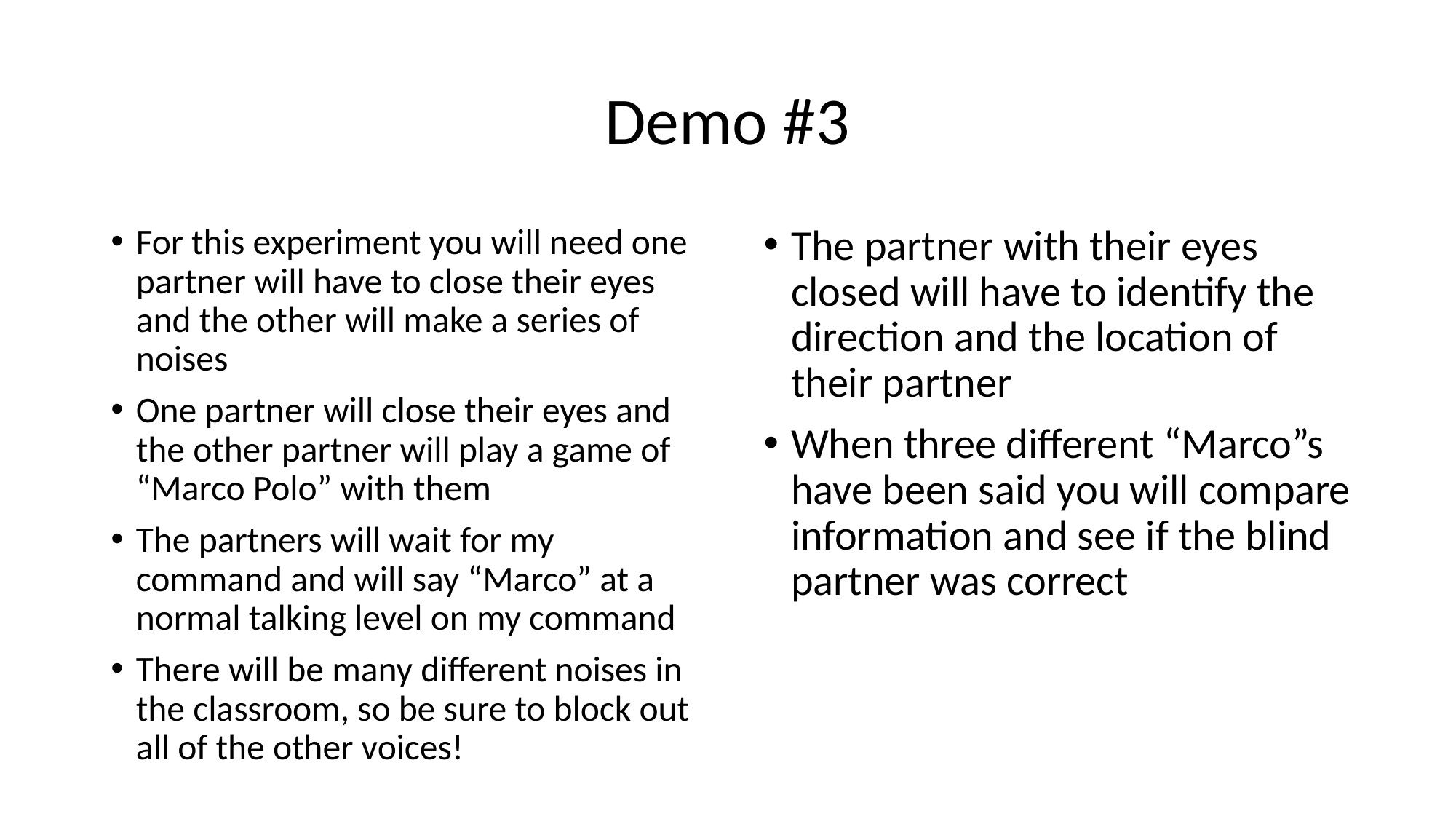

# Demo #3
For this experiment you will need one partner will have to close their eyes and the other will make a series of noises
One partner will close their eyes and the other partner will play a game of “Marco Polo” with them
The partners will wait for my command and will say “Marco” at a normal talking level on my command
There will be many different noises in the classroom, so be sure to block out all of the other voices!

The partner with their eyes closed will have to identify the direction and the location of their partner
When three different “Marco”s have been said you will compare information and see if the blind partner was correct